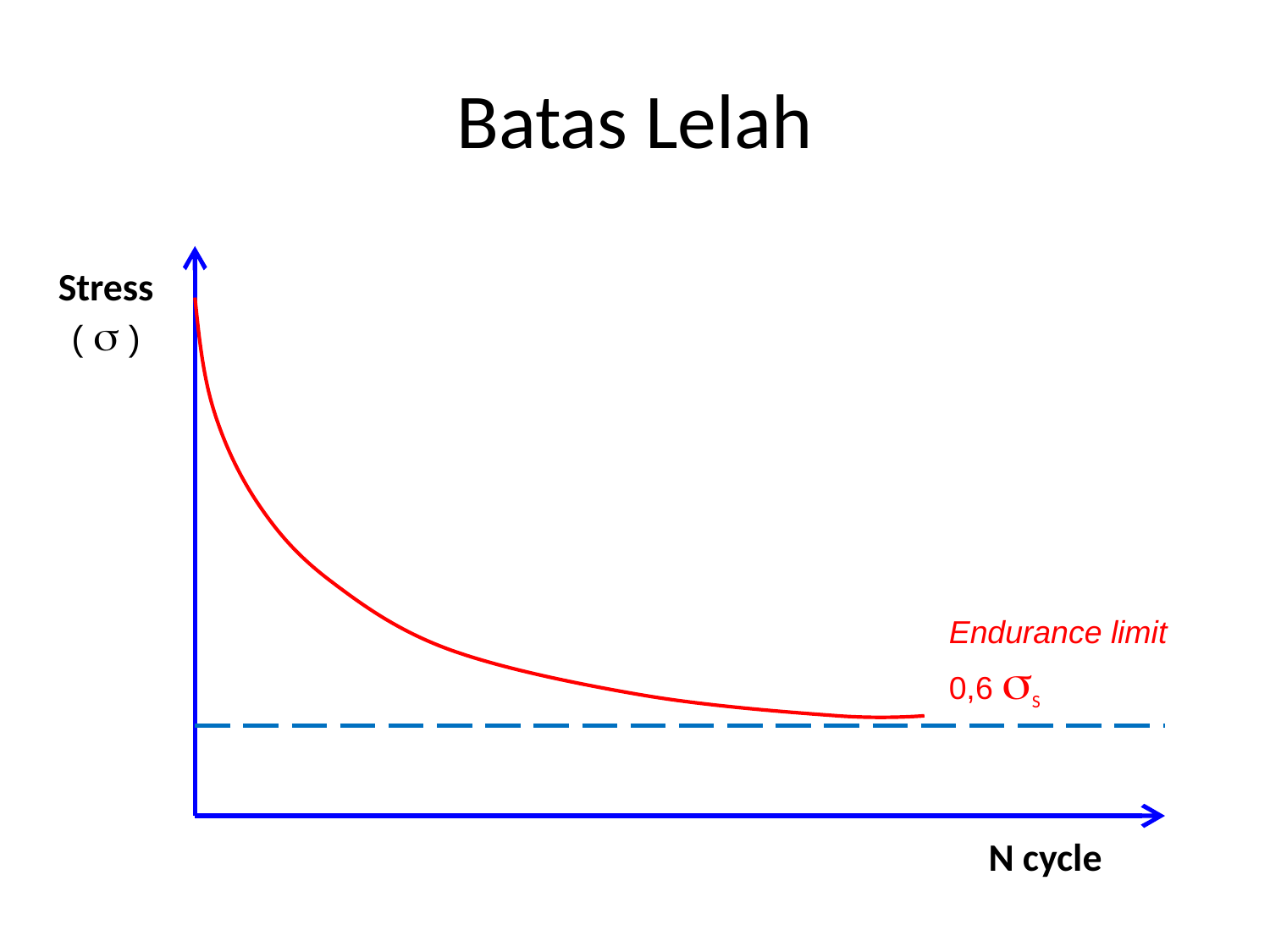

# Batas Lelah
Stress
( σ )

Endurance limit
0,6 σS
N cycle